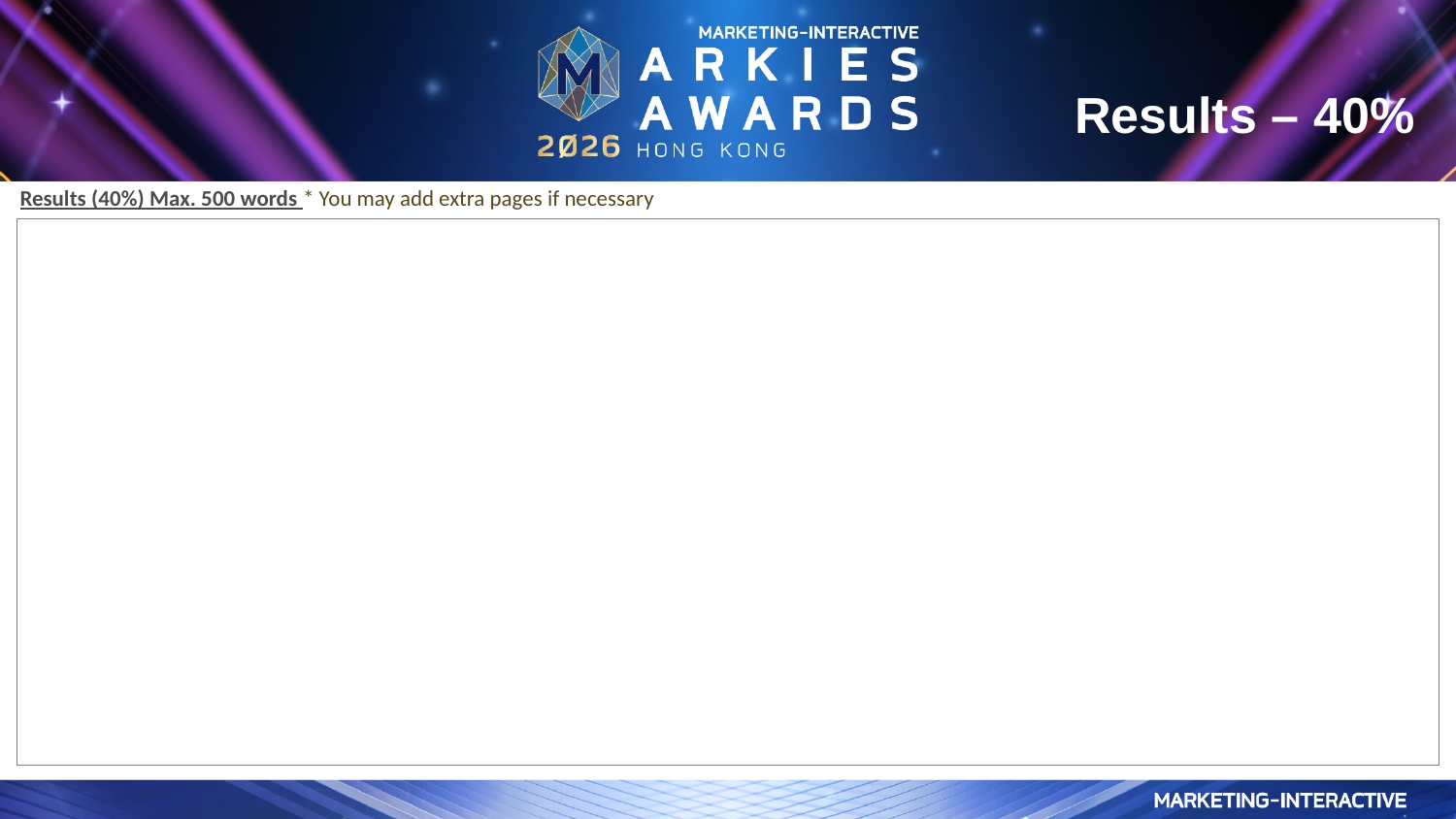

Results – 40%
Results (40%) Max. 500 words * You may add extra pages if necessary
|  |
| --- |